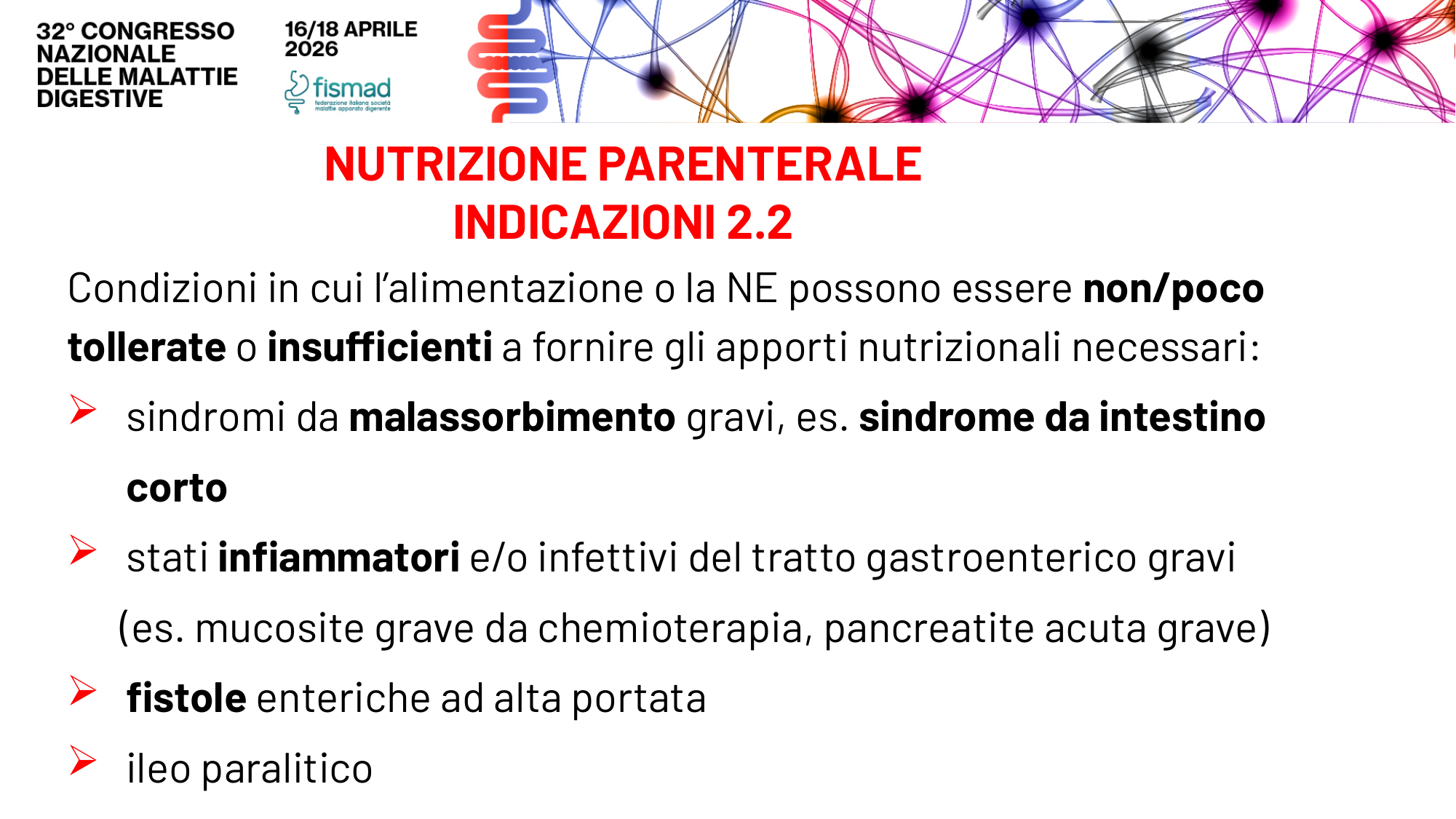

NUTRIZIONE PARENTERALE
INDICAZIONI 2.2
Condizioni in cui l’alimentazione o la NE possono essere non/poco tollerate o insufficienti a fornire gli apporti nutrizionali necessari:
   sindromi da malassorbimento gravi, es. sindrome da intestino
       corto
   stati infiammatori e/o infettivi del tratto gastroenterico gravi
      (es. mucosite grave da chemioterapia, pancreatite acuta grave)
   fistole enteriche ad alta portata
   ileo paralitico